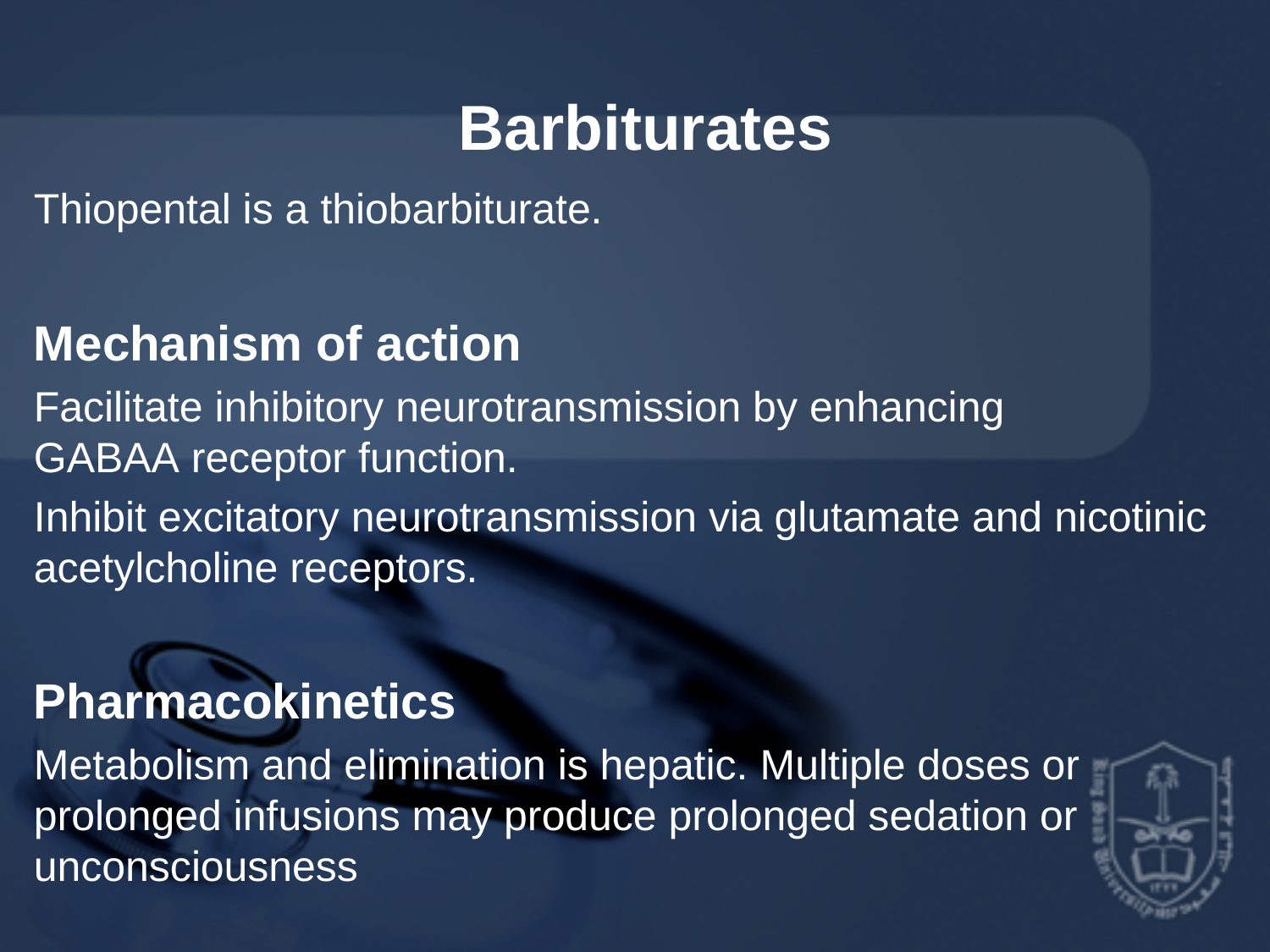

# Barbiturates

Thiopental is a thiobarbiturate.

Mechanism of action
Facilitate inhibitory neurotransmission by enhancing GABAA receptor function.
Inhibit excitatory neurotransmission via glutamate and nicotinic acetylcholine receptors.

Pharmacokinetics
Metabolism and elimination is hepatic. Multiple doses or prolonged infusions may produce prolonged sedation or unconsciousness